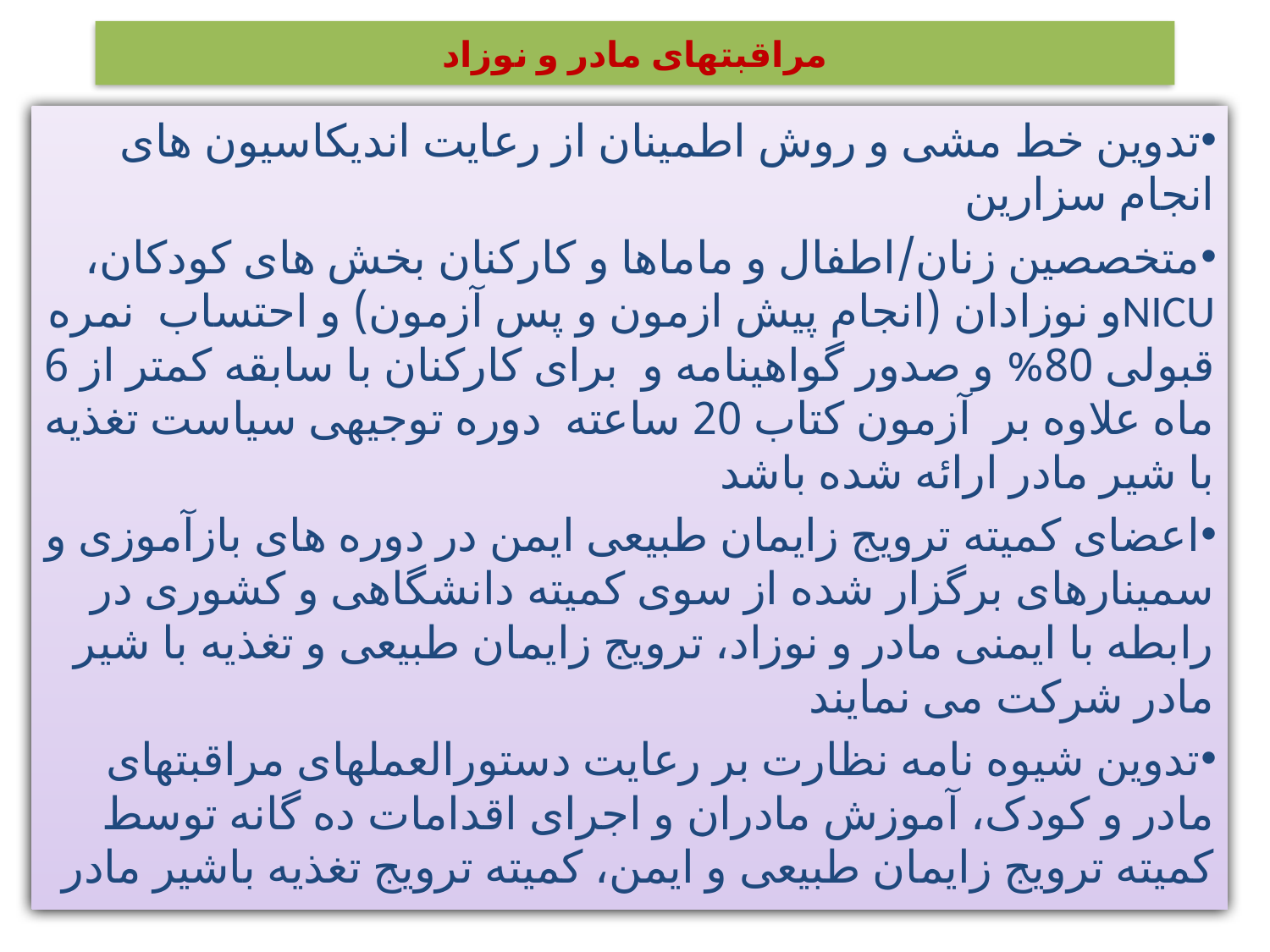

# مراقبت‏های مادر و نوزاد
تدوین خط مشی و روش اطمینان از رعایت اندیکاسیون های انجام سزارین
متخصصین زنان/اطفال و ماماها و کارکنان بخش های کودکان، NICUو نوزادان (انجام پیش ازمون و پس آزمون) و احتساب  نمره قبولی 80% و صدور گواهینامه و  برای کارکنان با سابقه کمتر از 6 ماه علاوه بر  آزمون کتاب 20 ساعته  دوره توجیهی سیاست تغذیه با شیر مادر ارائه شده باشد
اعضای کمیته ترویج زایمان طبیعی ایمن در دوره های بازآموزی و سمینارهای برگزار شده از سوی کمیته دانشگاهی و کشوری در رابطه با ایمنی مادر و نوزاد، ترویج زایمان طبیعی و تغذیه با شیر مادر شرکت می نمایند
تدوین شیوه نامه نظارت بر رعایت دستورالعمل‏های مراقبت‏های مادر و کودک، آموزش مادران و اجرای اقدامات ده گانه توسط کمیته ترویج زایمان طبیعی و ایمن، کمیته ترویج تغذیه باشیر مادر